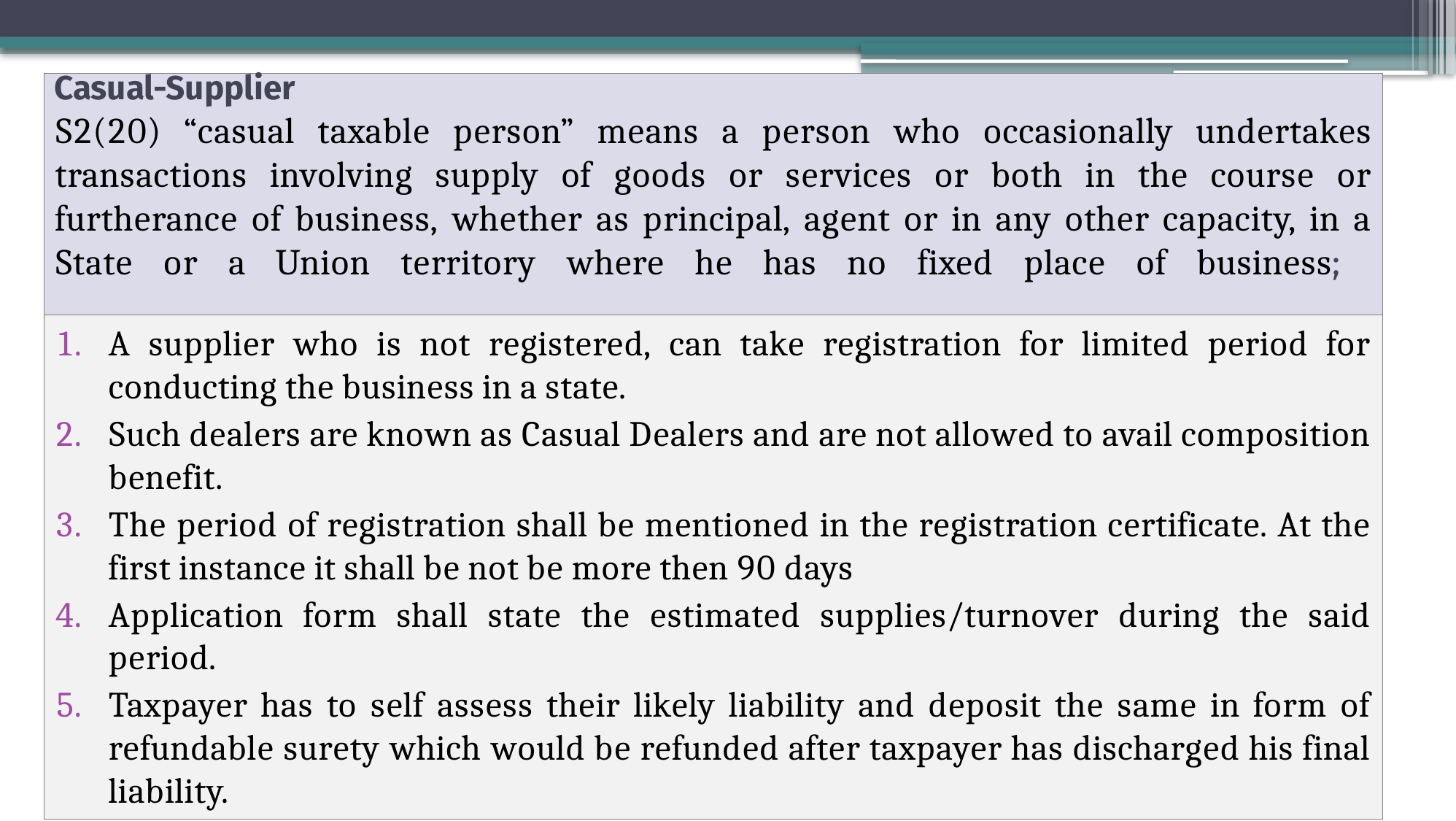

# Casual-Supplier S2(20) “casual taxable person” means a person who occasionally undertakes transactions involving supply of goods or services or both in the course or furtherance of business, whether as principal, agent or in any other capacity, in a State or a Union territory where he has no fixed place of business;
A supplier who is not registered, can take registration for limited period for conducting the business in a state.
Such dealers are known as Casual Dealers and are not allowed to avail composition benefit.
The period of registration shall be mentioned in the registration certificate. At the first instance it shall be not be more then 90 days
Application form shall state the estimated supplies/turnover during the said period.
Taxpayer has to self assess their likely liability and deposit the same in form of refundable surety which would be refunded after taxpayer has discharged his final liability.